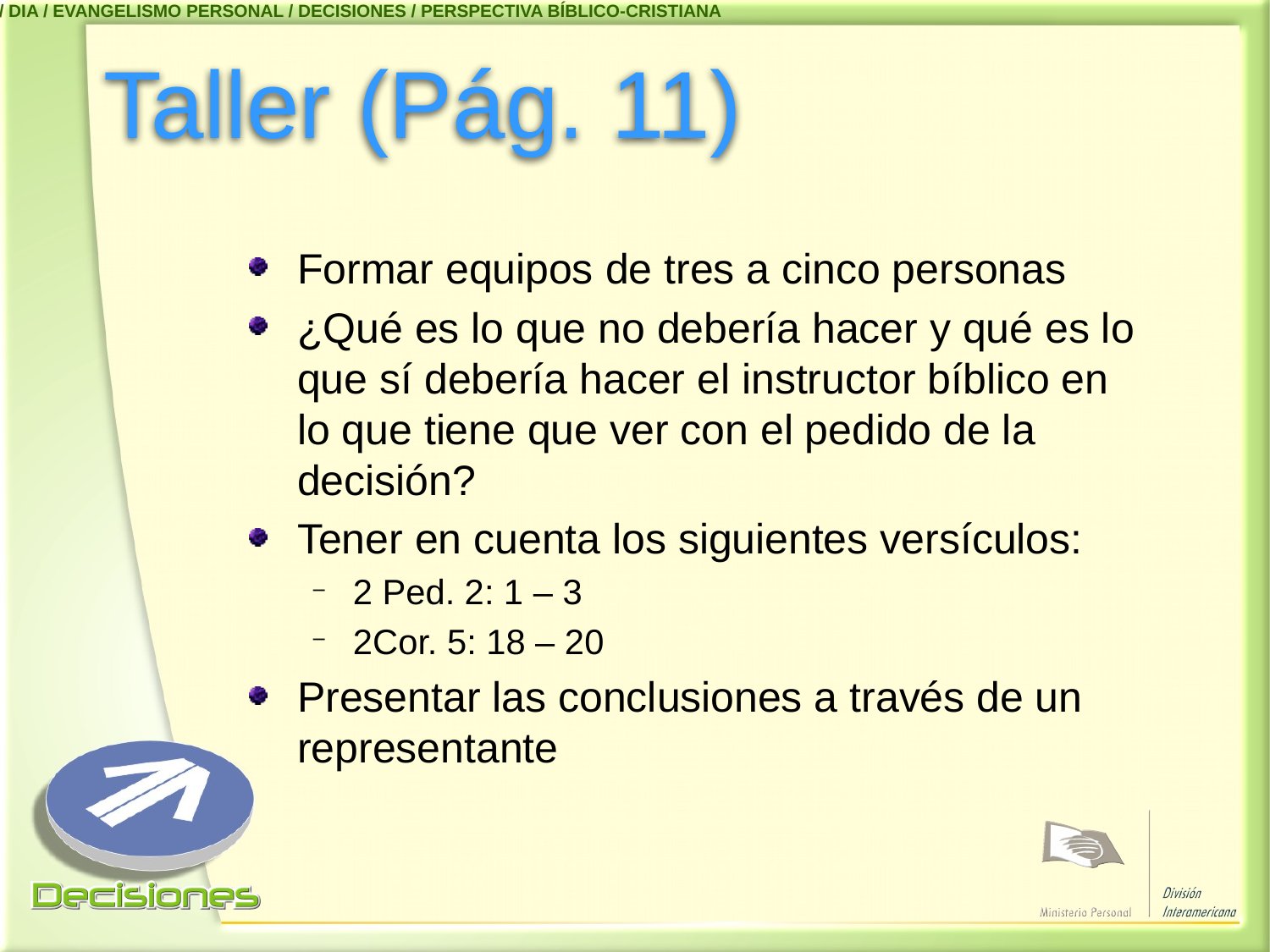

IASD / DIA / EVANGELISMO PERSONAL / DECISIONES / PERSPECTIVA BÍBLICO-CRISTIANA
# Taller (Pág. 11)
Formar equipos de tres a cinco personas
¿Qué es lo que no debería hacer y qué es lo que sí debería hacer el instructor bíblico en lo que tiene que ver con el pedido de la decisión?
Tener en cuenta los siguientes versículos:
2 Ped. 2: 1 – 3
2Cor. 5: 18 – 20
Presentar las conclusiones a través de un representante